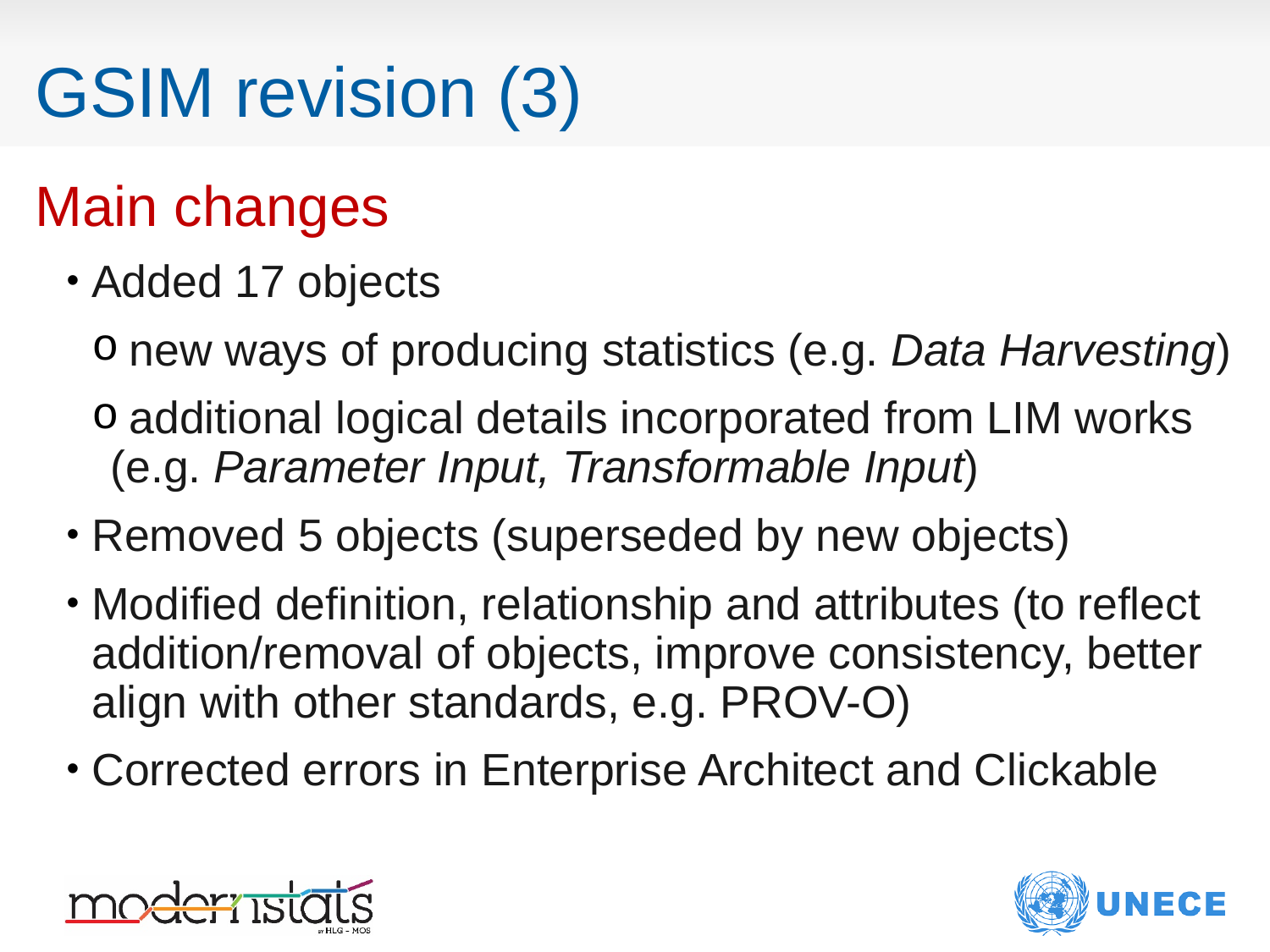

# GSIM revision (3)
Main changes
Added 17 objects
 new ways of producing statistics (e.g. Data Harvesting)
 additional logical details incorporated from LIM works (e.g. Parameter Input, Transformable Input)
Removed 5 objects (superseded by new objects)
Modified definition, relationship and attributes (to reflect addition/removal of objects, improve consistency, better align with other standards, e.g. PROV-O)
Corrected errors in Enterprise Architect and Clickable